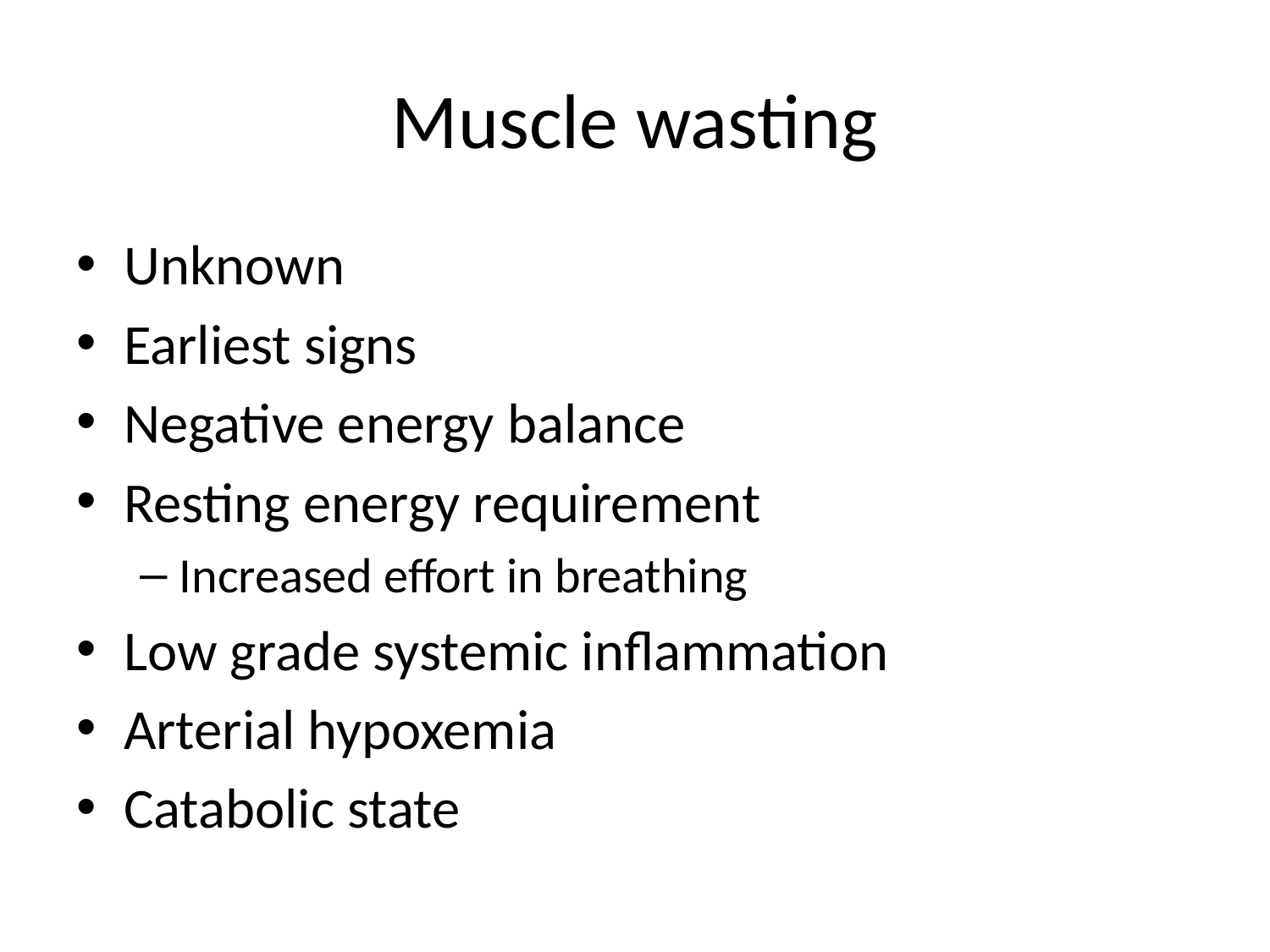

# Muscle wasting
Unknown
Earliest signs
Negative energy balance
Resting energy requirement
Increased effort in breathing
Low grade systemic inflammation
Arterial hypoxemia
Catabolic state